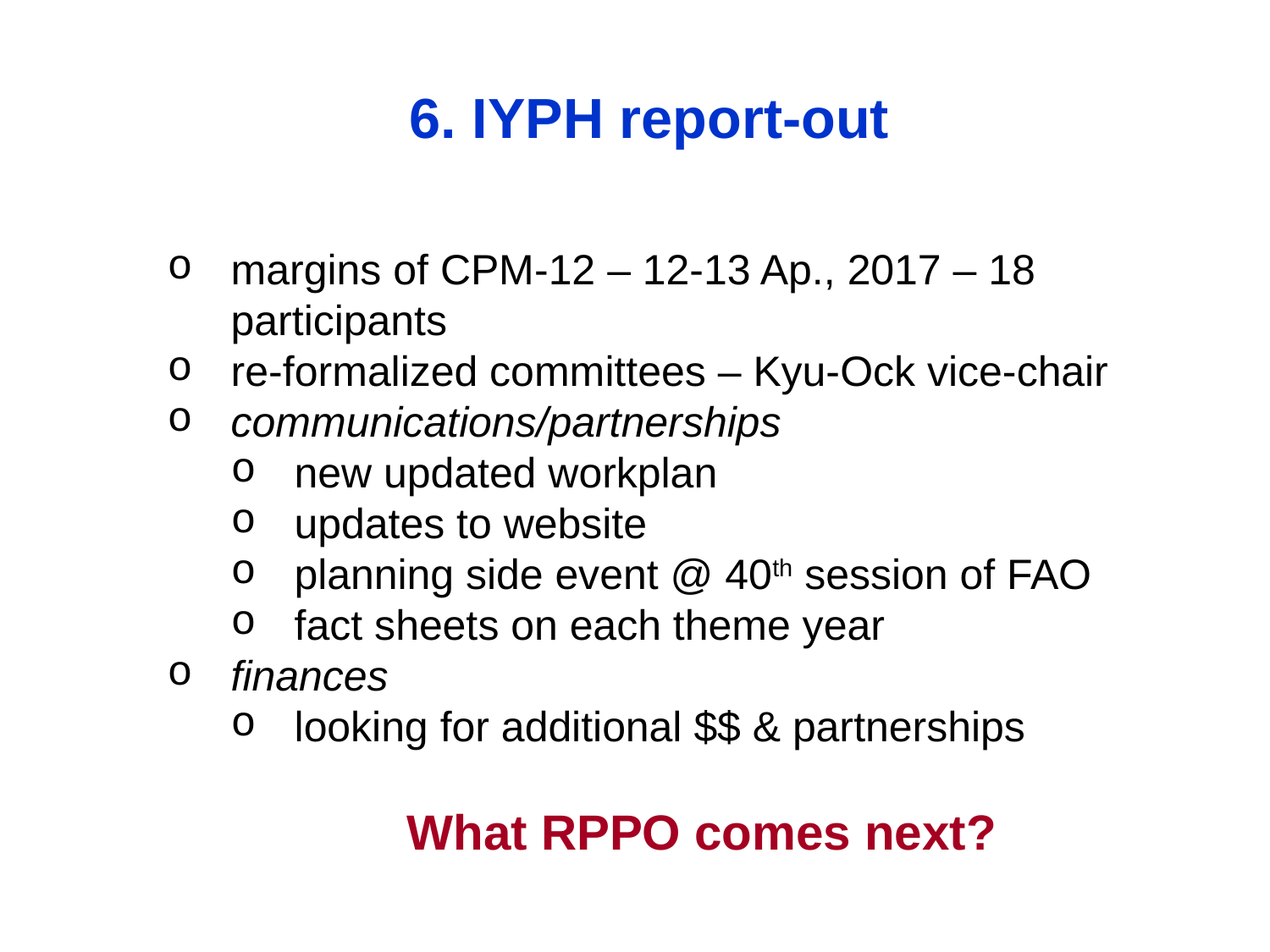

6. IYPH report-out
margins of CPM-12 – 12-13 Ap., 2017 – 18 participants
re-formalized committees – Kyu-Ock vice-chair
communications/partnerships
new updated workplan
updates to website
planning side event @ 40th session of FAO
fact sheets on each theme year
finances
looking for additional $$ & partnerships

What RPPO comes next?